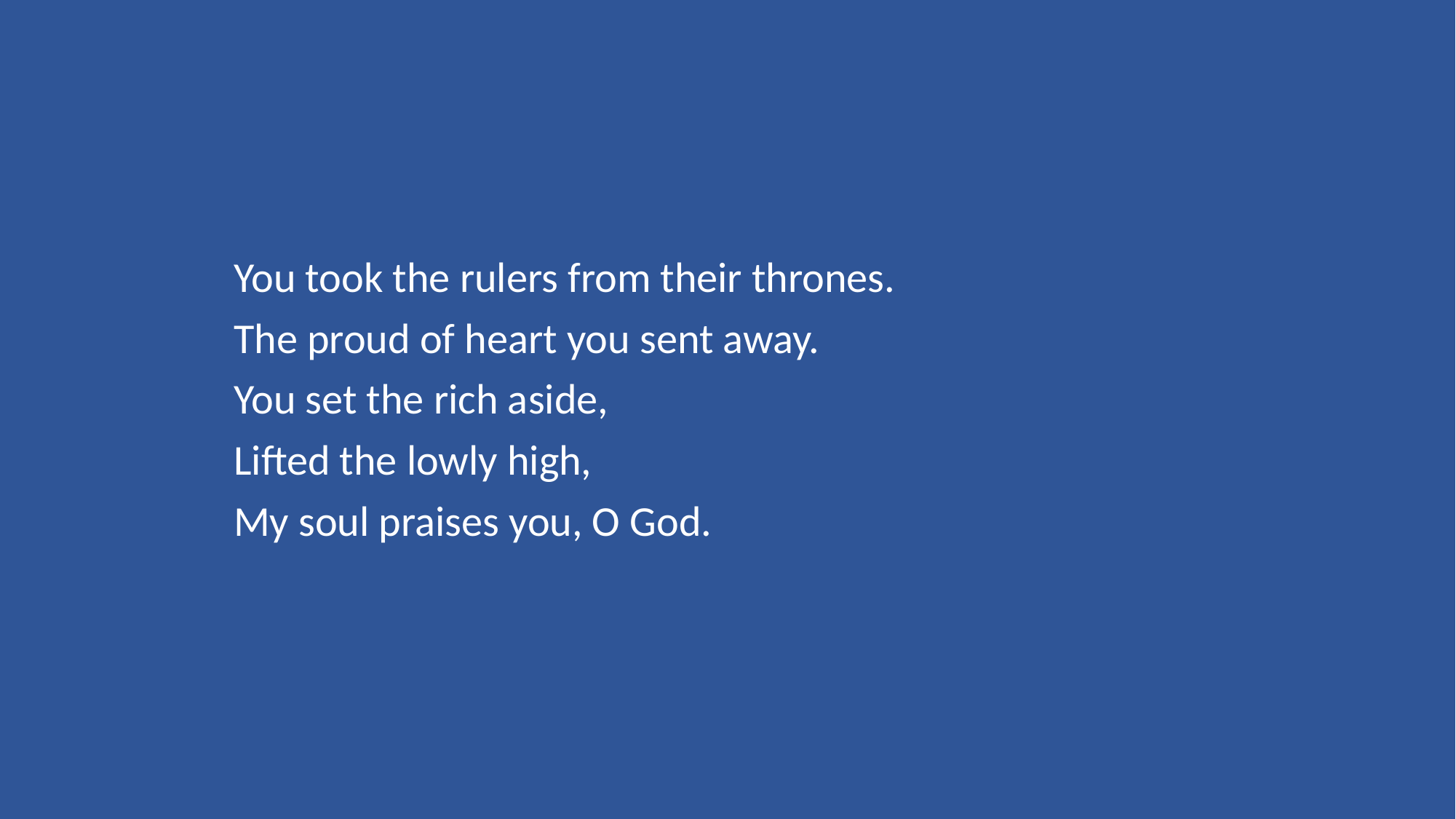

You took the rulers from their thrones.
The proud of heart you sent away.
You set the rich aside,
Lifted the lowly high,
My soul praises you, O God.